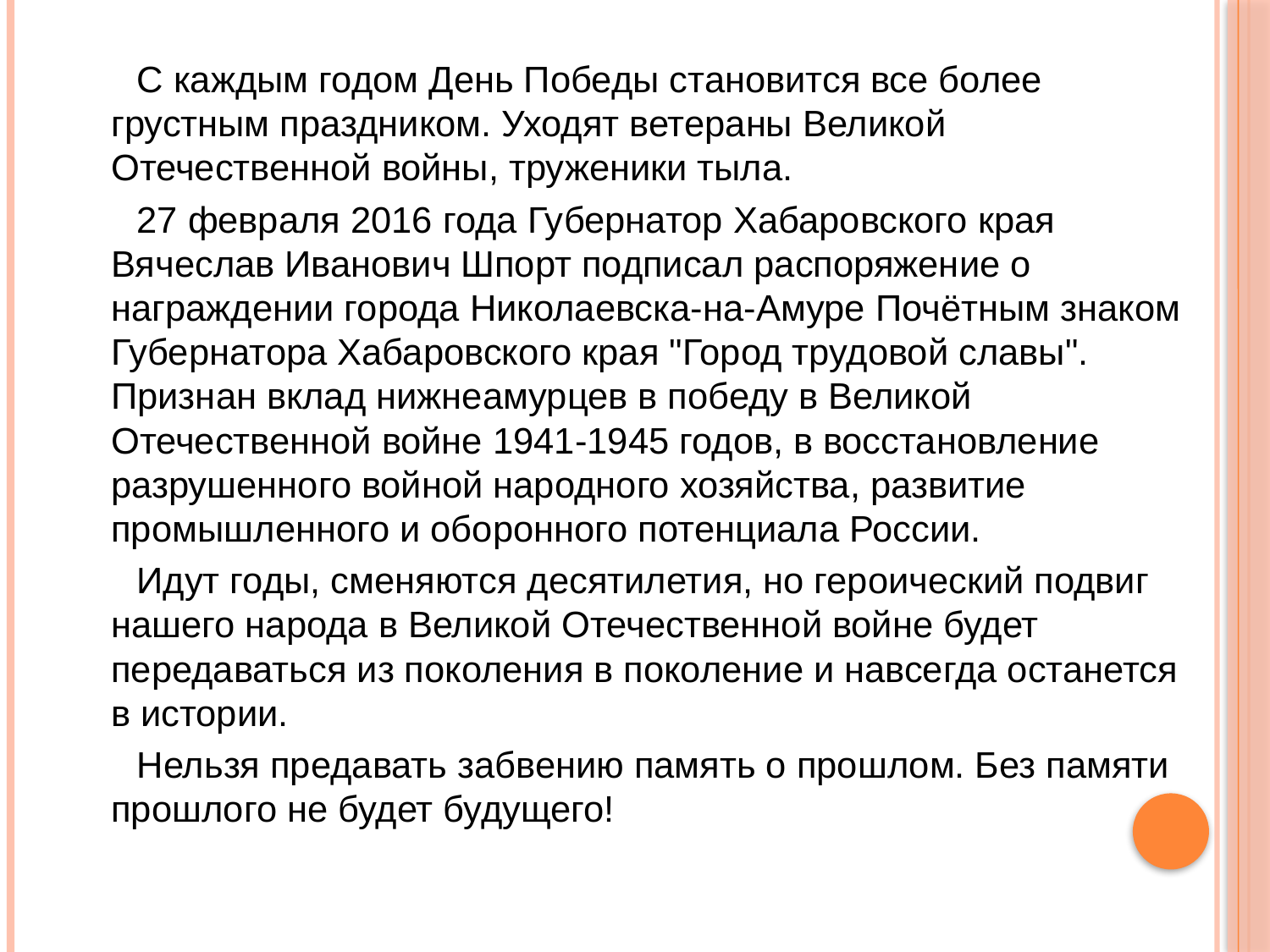

С каждым годом День Победы становится все более грустным праздником. Уходят ветераны Великой Отечественной войны, труженики тыла.
      27 февраля 2016 года Губернатор Хабаровского края Вячеслав Иванович Шпорт подписал распоряжение о награждении города Николаевска-на-Амуре Почётным знаком Губернатора Хабаровского края "Город трудовой славы". Признан вклад нижнеамурцев в победу в Великой Отечественной войне 1941-1945 годов, в восстановление разрушенного войной народного хозяйства, развитие промышленного и оборонного потенциала России.
      Идут годы, сменяются десятилетия, но героический подвиг нашего народа в Великой Отечественной войне будет передаваться из поколения в поколение и навсегда останется в истории.
      Нельзя предавать забвению память о прошлом. Без памяти прошлого не будет будущего!